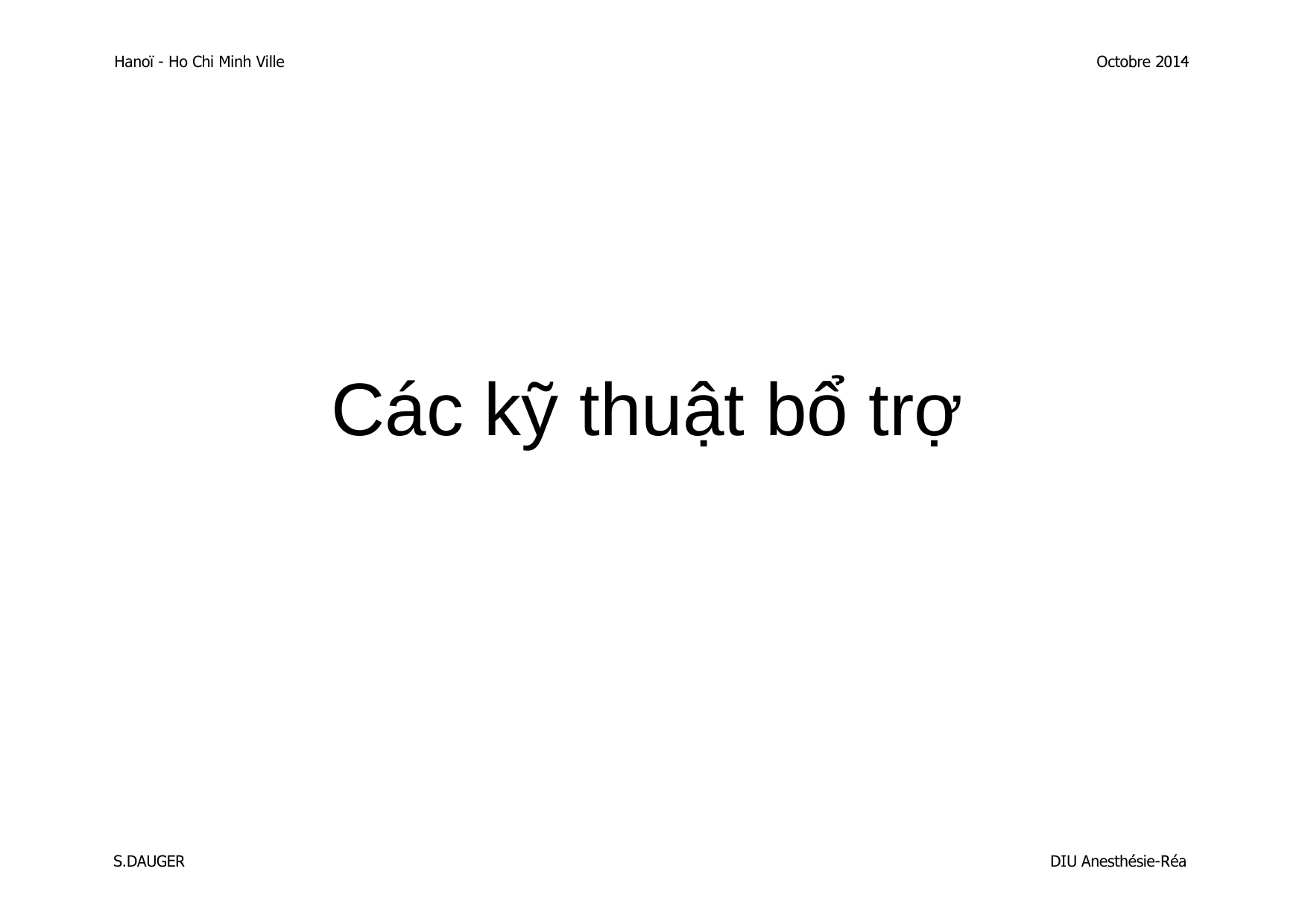

Hanoï - Ho Chi Minh Ville

Octobre 2014

Các kỹ thuật bổ trợ
S.DAUGER

DIU Anesthésie-Réa